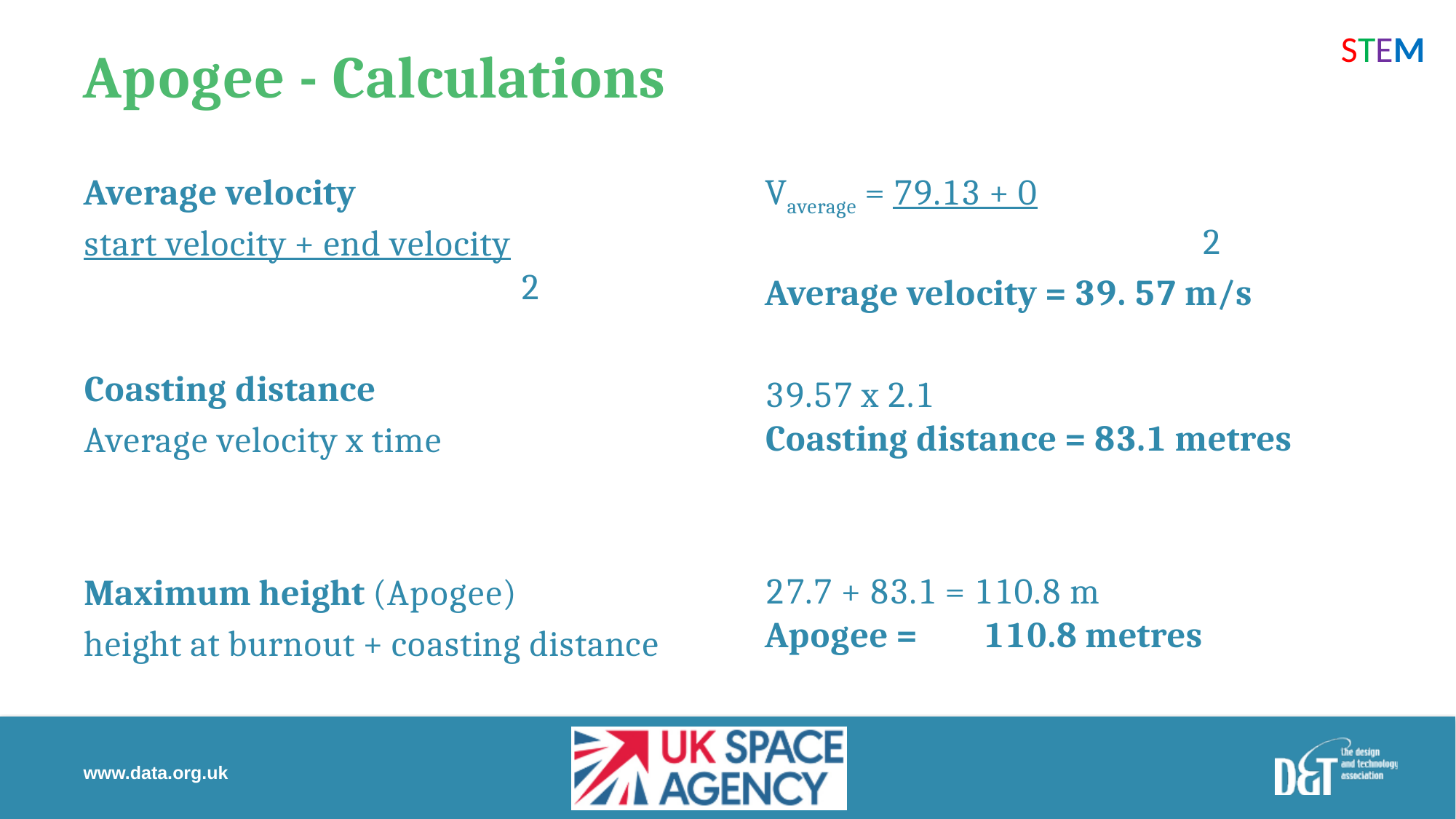

STEM
# Apogee - Calculations
Average velocity
start velocity + end velocity
				2

Coasting distance
Average velocity x time

Maximum height (Apogee)
height at burnout + coasting distance
Vaverage = 79.13 + 0
 				2
Average velocity = 39. 57 m/s

39.57 x 2.1
Coasting distance = 83.1 metres

27.7 + 83.1 = 110.8 m
Apogee =	110.8 metres